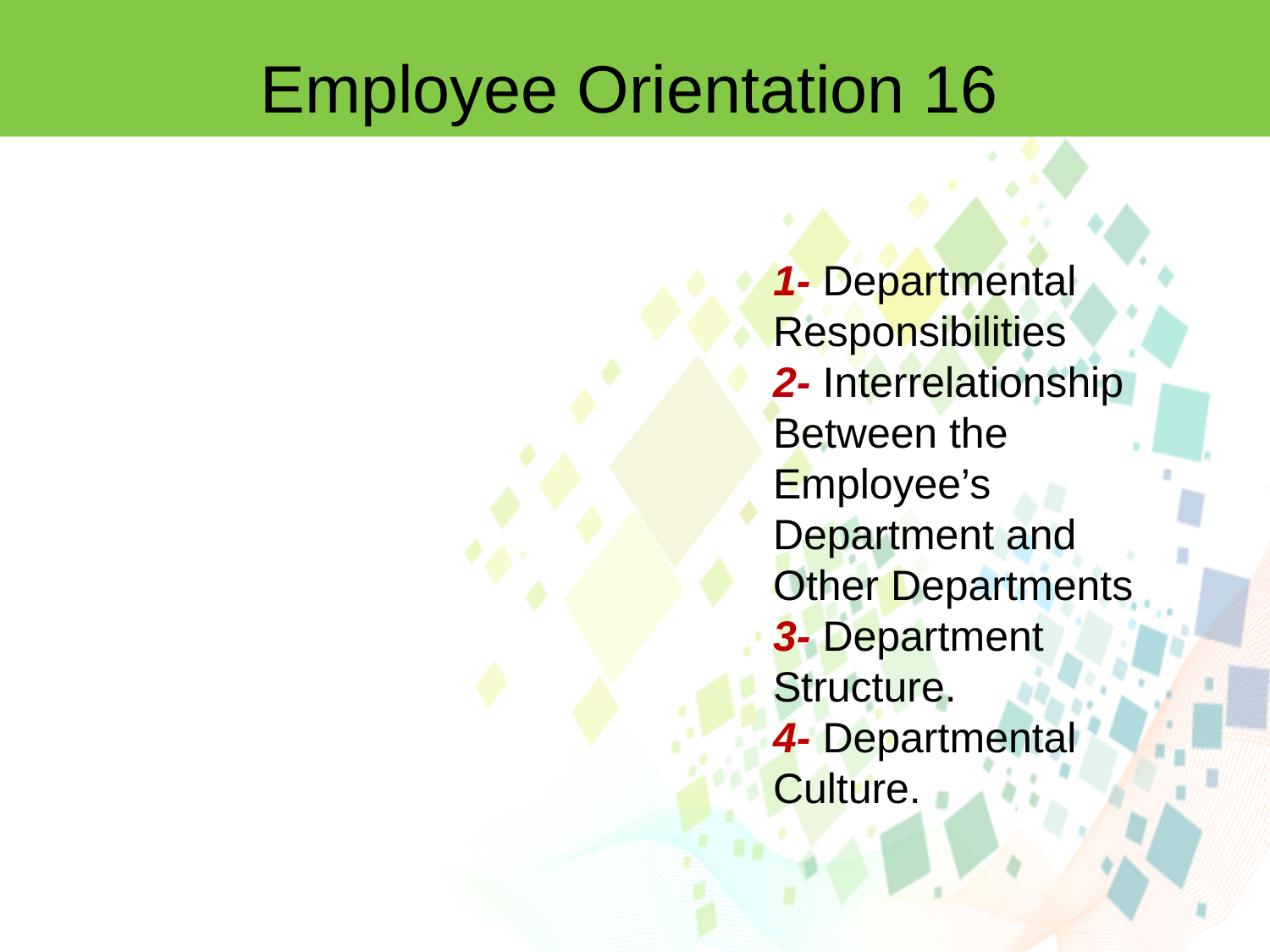

Employee Orientation 16
1- Departmental Responsibilities
2- Interrelationship Between the Employee’s Department and Other Departments
3- Department Structure.
4- Departmental Culture.